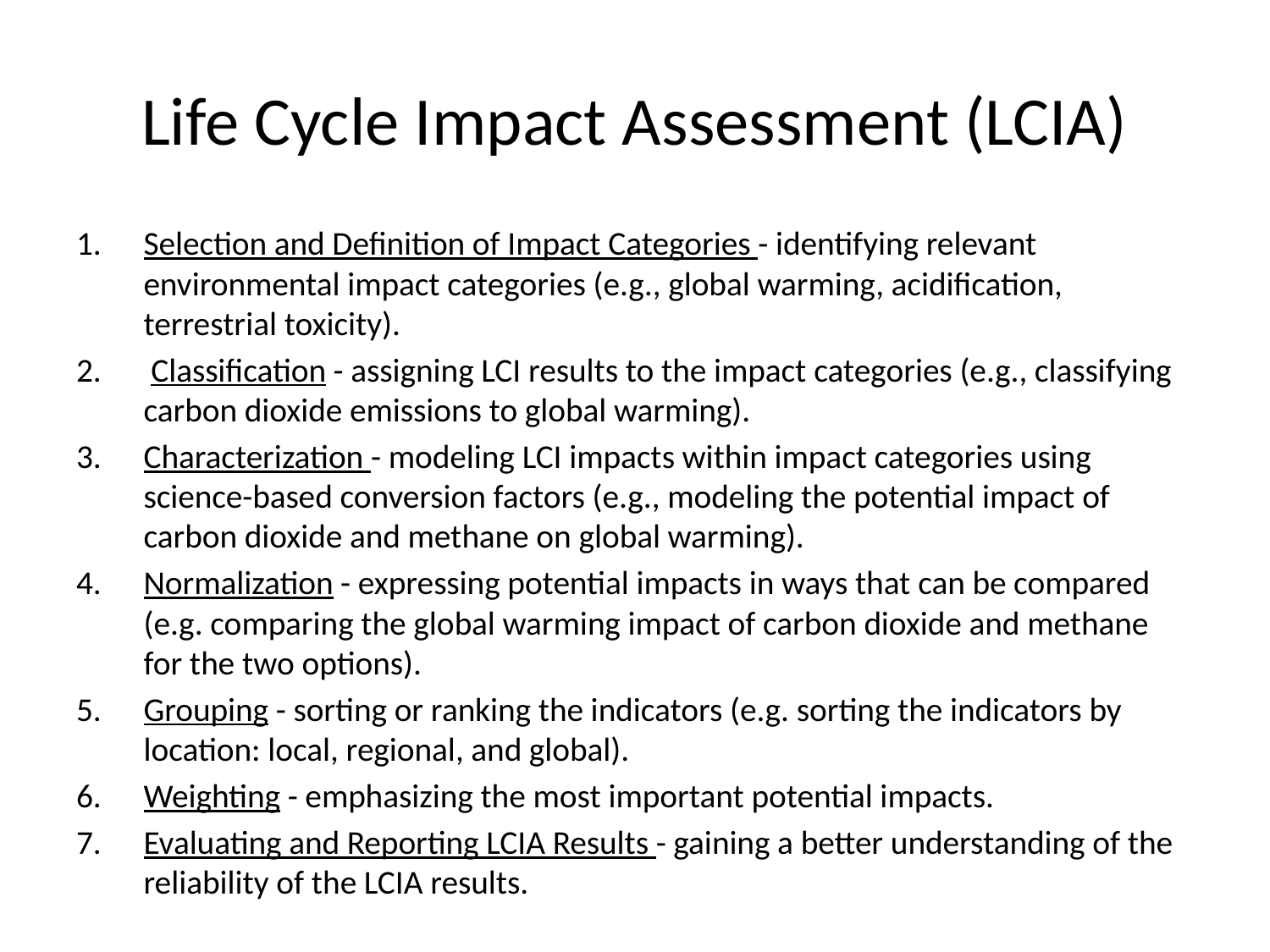

# Life Cycle Impact Assessment (LCIA)

Selection and Definition of Impact Categories - identifying relevant environmental impact categories (e.g., global warming, acidification, terrestrial toxicity).
 Classification - assigning LCI results to the impact categories (e.g., classifying carbon dioxide emissions to global warming).
Characterization - modeling LCI impacts within impact categories using science-based conversion factors (e.g., modeling the potential impact of carbon dioxide and methane on global warming).
Normalization - expressing potential impacts in ways that can be compared (e.g. comparing the global warming impact of carbon dioxide and methane for the two options).
Grouping - sorting or ranking the indicators (e.g. sorting the indicators by location: local, regional, and global).
Weighting - emphasizing the most important potential impacts.
Evaluating and Reporting LCIA Results - gaining a better understanding of the reliability of the LCIA results.